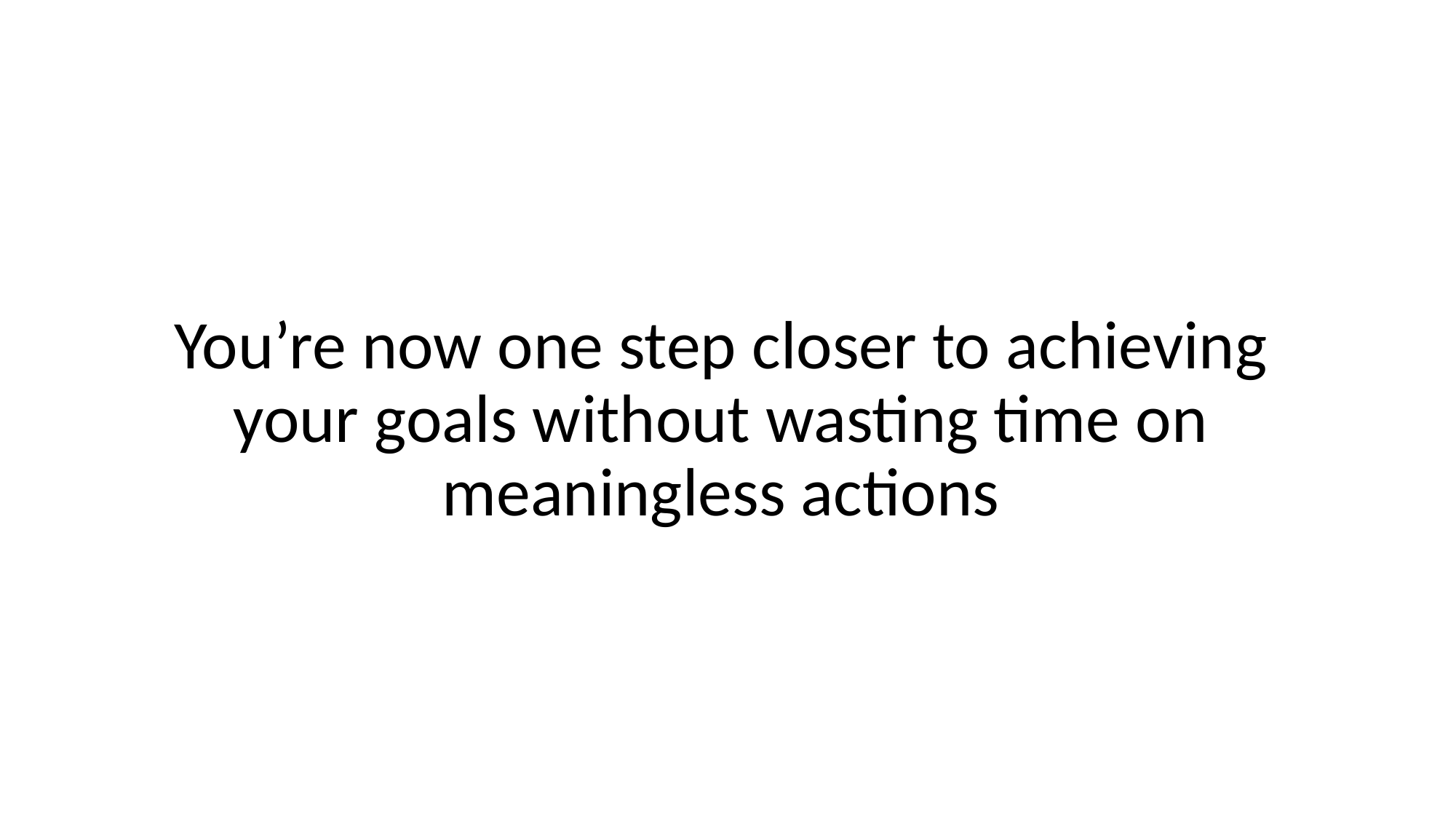

You’re now one step closer to achieving your goals without wasting time on meaningless actions